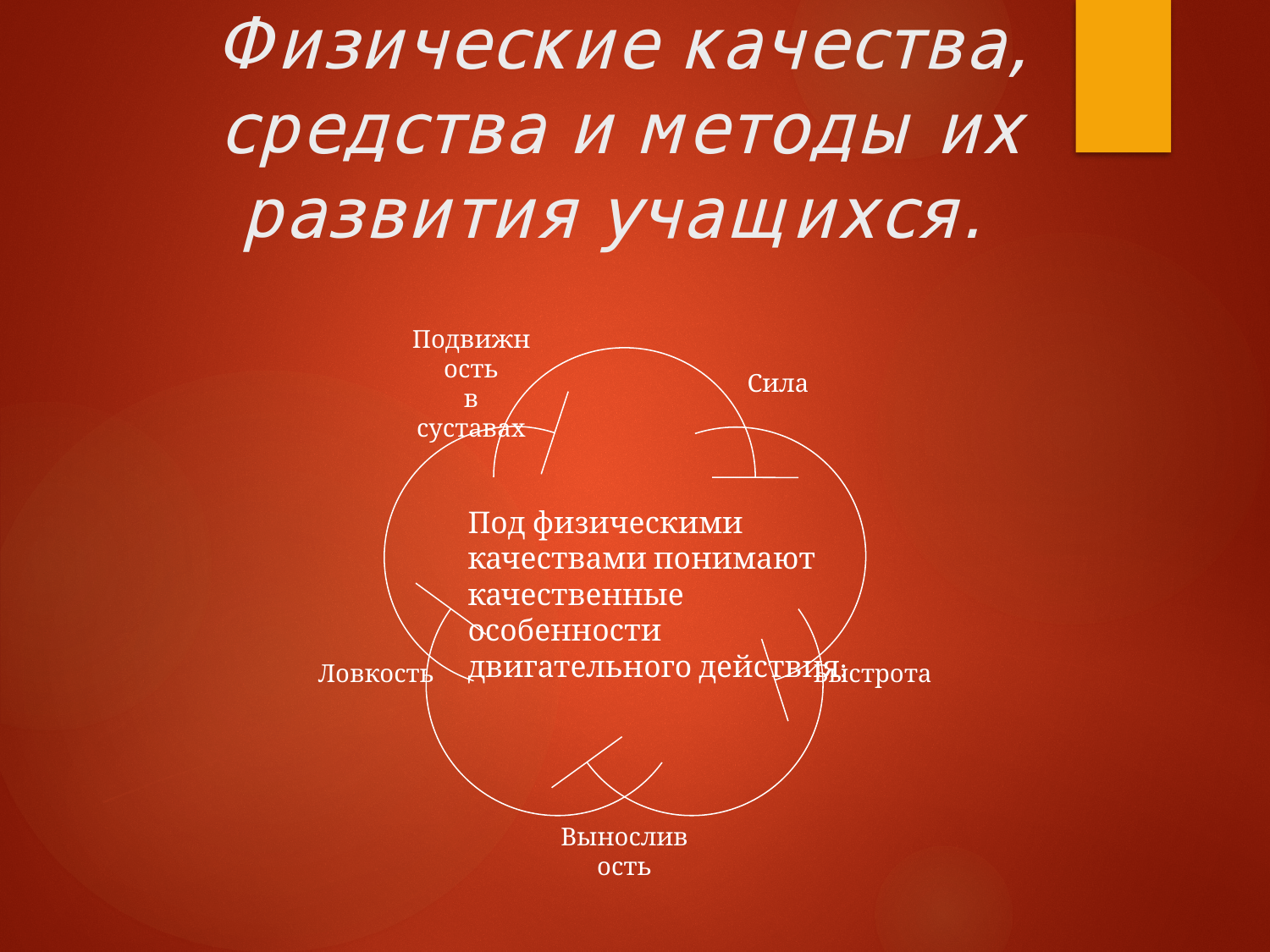

# Физические качества, средства и методы их развития учащихся.

Подвижность
в суставах
Сила

Ловкость
Быстрота
Выносливость
Под физическими качествами понимают качественные особенности двигательного действия: